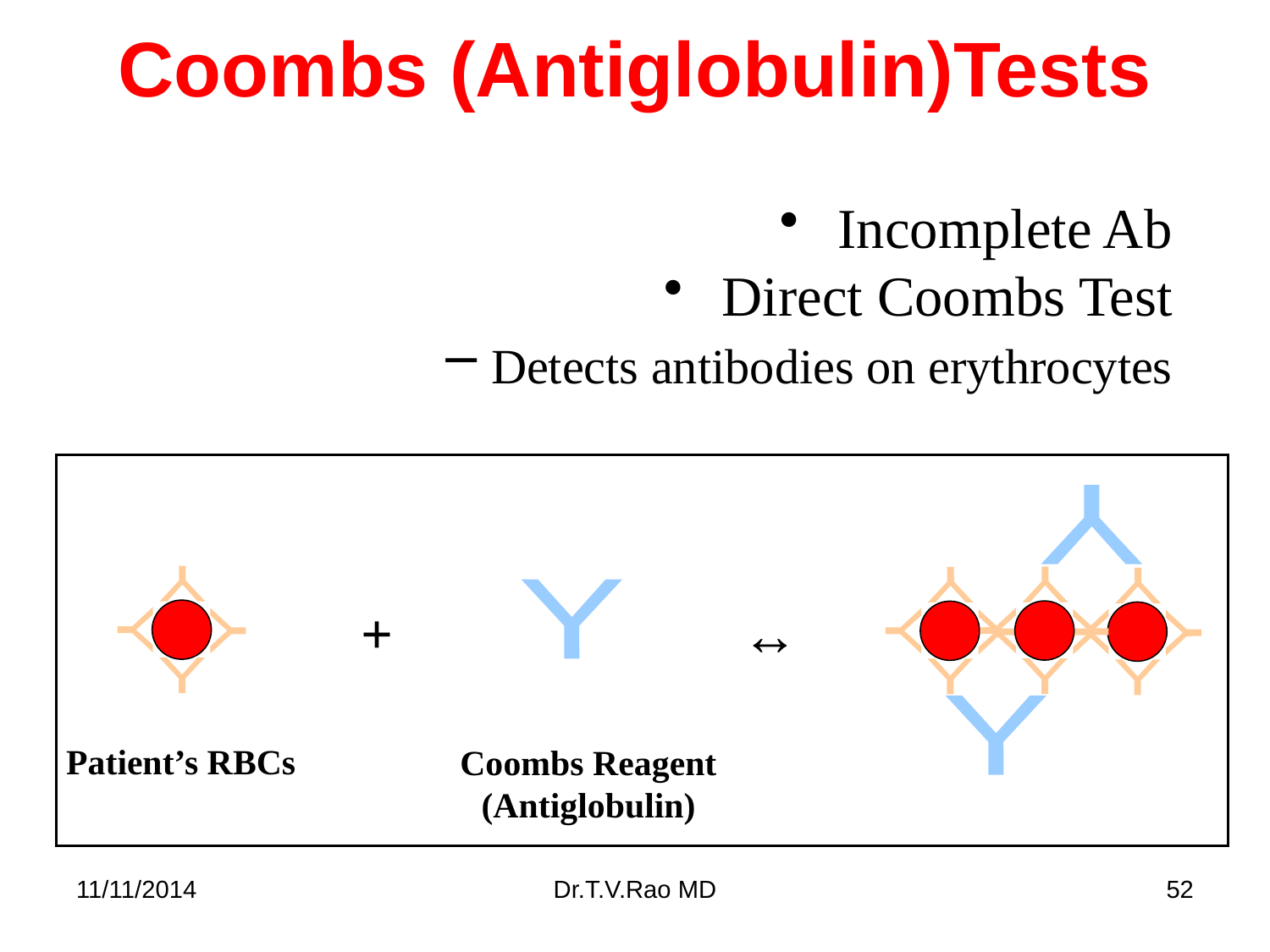

# Coombs (Antiglobulin)Tests
  Incomplete Ab
  Direct Coombs Test
 Detects antibodies on erythrocytes

Y
Y

Y
Y
Y
Y

Y
Y
Y
Y

Y
Y
Y
Y

Y
Y
Y
Y
+
↔

Y
Patient’s RBCs
Coombs Reagent
(Antiglobulin)
11/11/2014
Dr.T.V.Rao MD
52